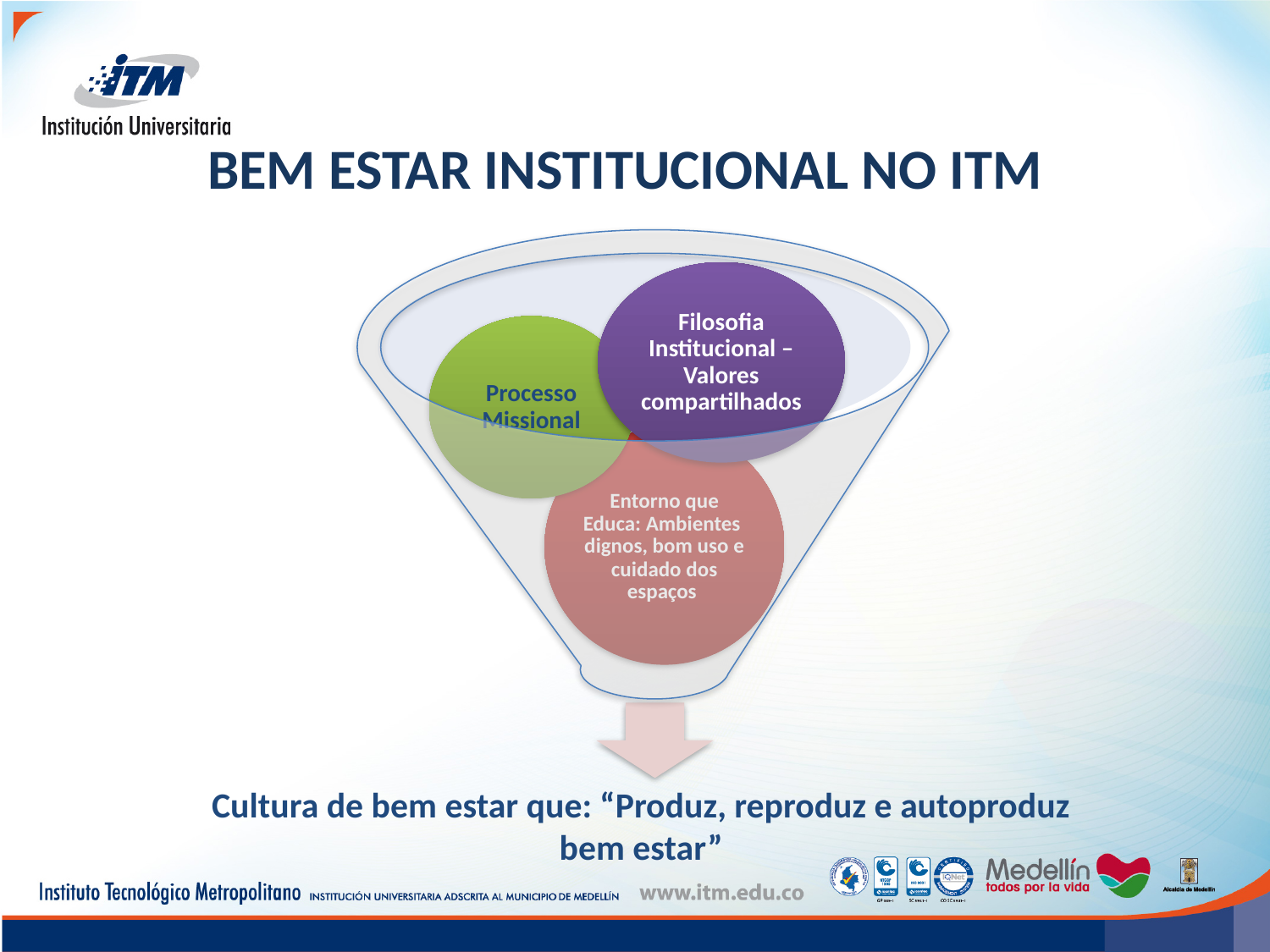

BEM ESTAR INSTITUCIONAL NO ITM
Cultura de bem estar que: “Produz, reproduz e autoproduz bem estar”
Entorno que Educa: Ambientes  dignos, bom uso e cuidado dos espaços
Processo Missional
Filosofia Institucional – Valores compartilhados